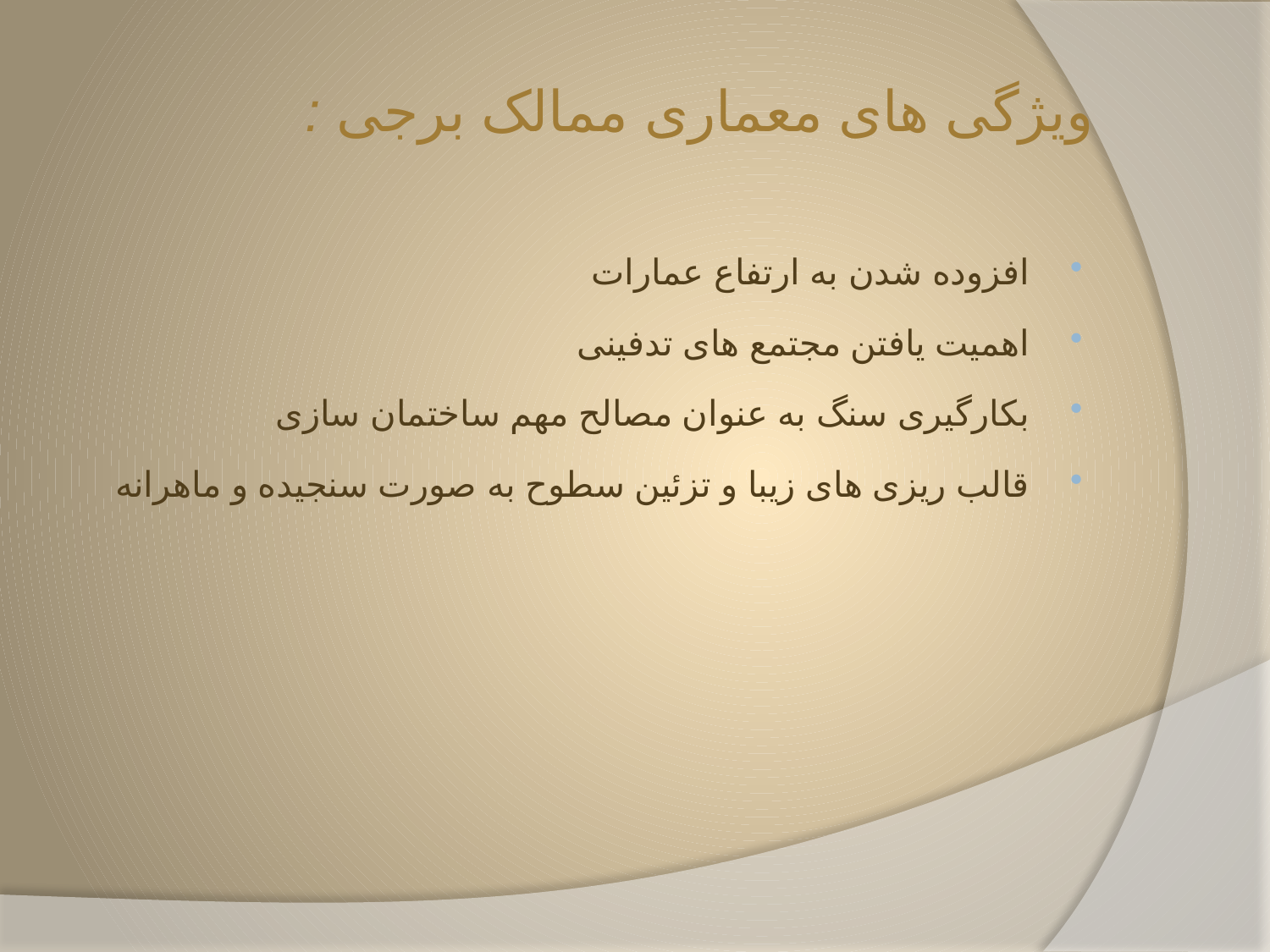

# ویژگی های معماری ممالک برجی :
افزوده شدن به ارتفاع عمارات
اهمیت یافتن مجتمع های تدفینی
بکارگیری سنگ به عنوان مصالح مهم ساختمان سازی
قالب ریزی های زیبا و تزئین سطوح به صورت سنجیده و ماهرانه